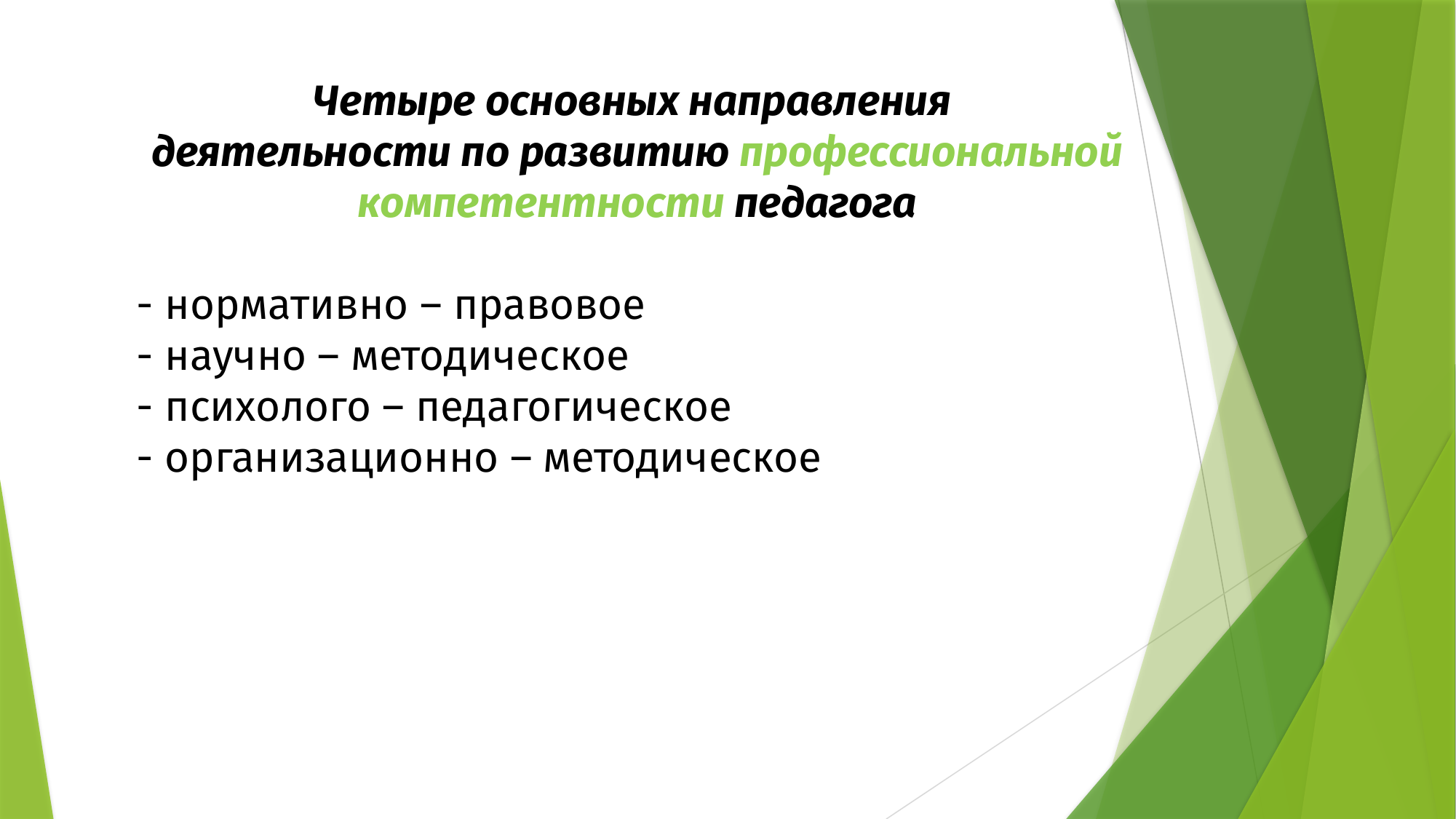

Четыре основных направления
деятельности по развитию профессиональной компетентности педагога

- нормативно – правовое
- научно – методическое
- психолого – педагогическое
- организационно – методическое